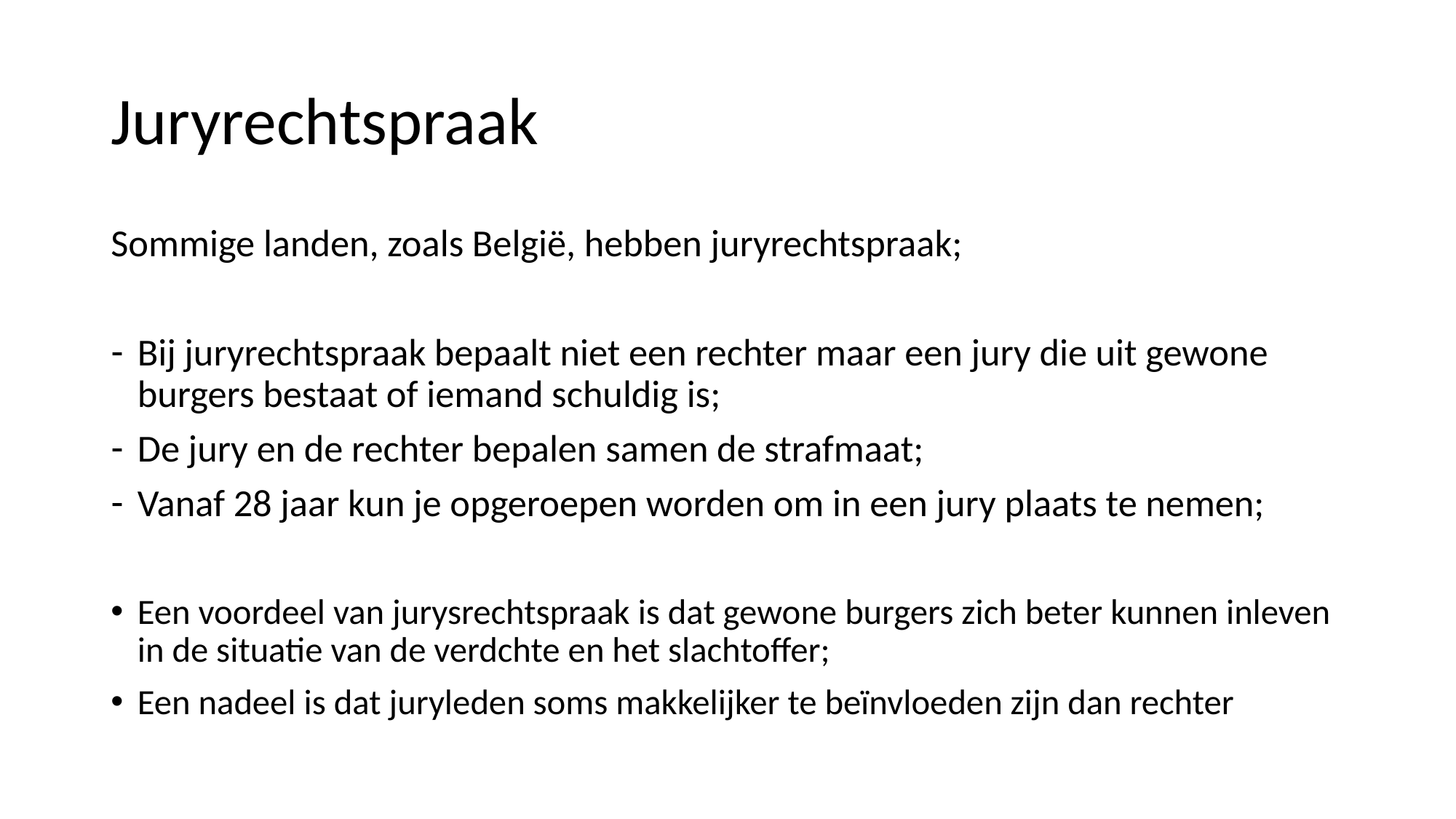

# Juryrechtspraak
Sommige landen, zoals België, hebben juryrechtspraak;

Bij juryrechtspraak bepaalt niet een rechter maar een jury die uit gewone burgers bestaat of iemand schuldig is;
De jury en de rechter bepalen samen de strafmaat;
Vanaf 28 jaar kun je opgeroepen worden om in een jury plaats te nemen;

Een voordeel van jurysrechtspraak is dat gewone burgers zich beter kunnen inleven in de situatie van de verdchte en het slachtoffer;
Een nadeel is dat juryleden soms makkelijker te beïnvloeden zijn dan rechter